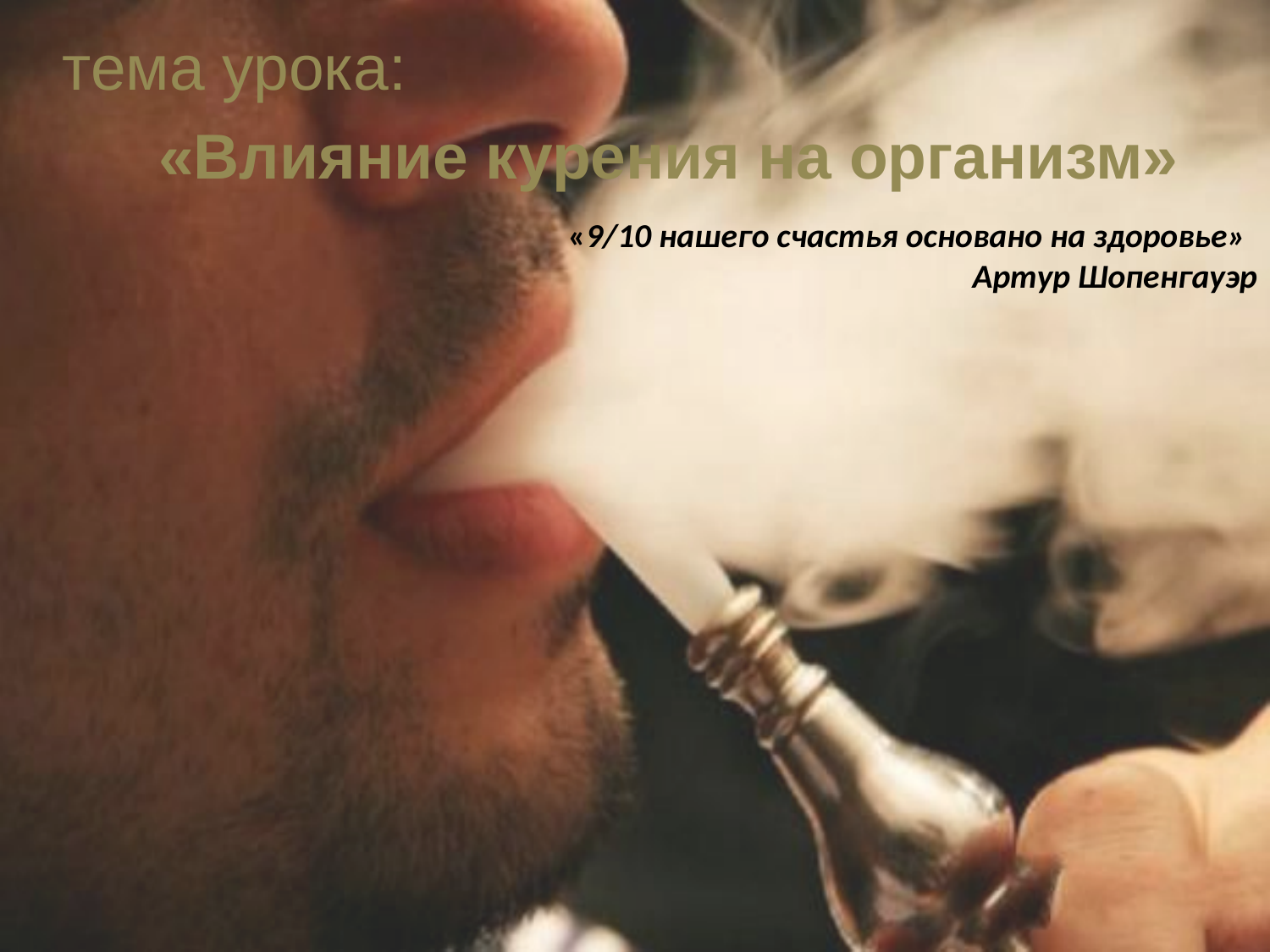

тема урока:
 «Влияние курения на организм»
«9/10 нашего счастья основано на здоровье»
 Артур Шопенгауэр